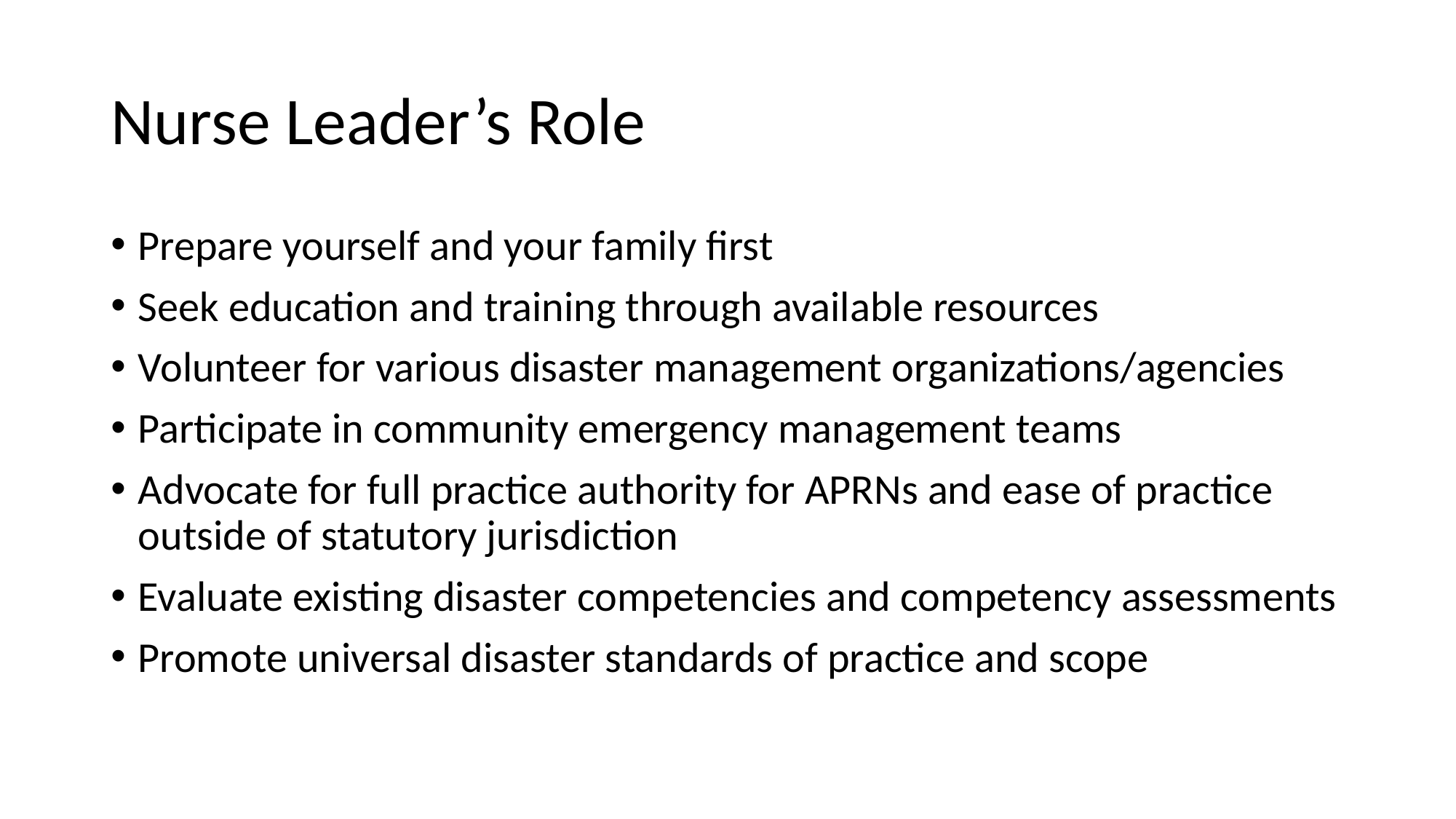

# Nurse Leader’s Role
Prepare yourself and your family first
Seek education and training through available resources
Volunteer for various disaster management organizations/agencies
Participate in community emergency management teams
Advocate for full practice authority for APRNs and ease of practice outside of statutory jurisdiction
Evaluate existing disaster competencies and competency assessments
Promote universal disaster standards of practice and scope